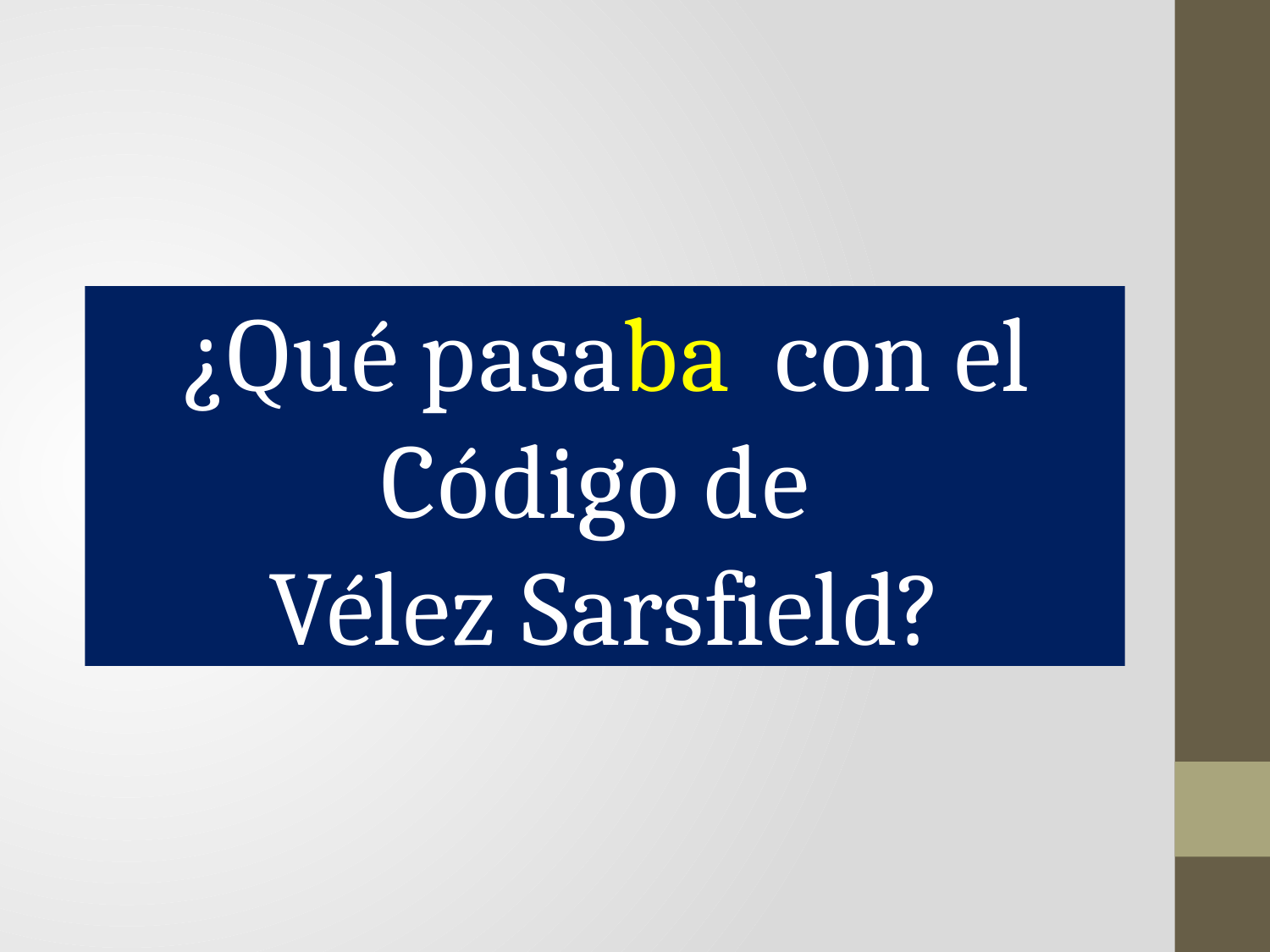

# ¿Qué pasaba  con el Código de Vélez Sarsfield?